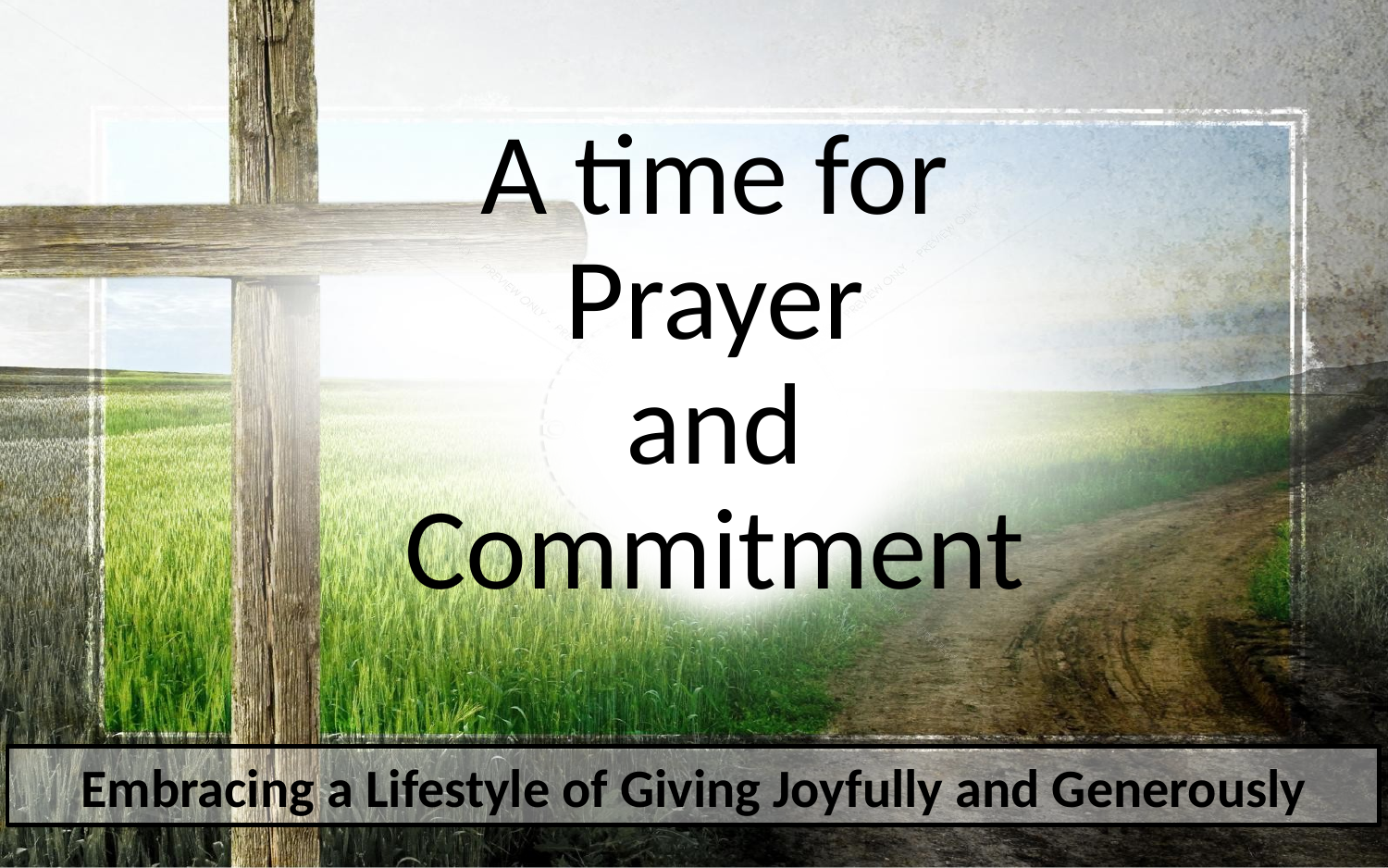

# A time for Prayer and Commitment

Embracing a Lifestyle of Giving Joyfully and Generously